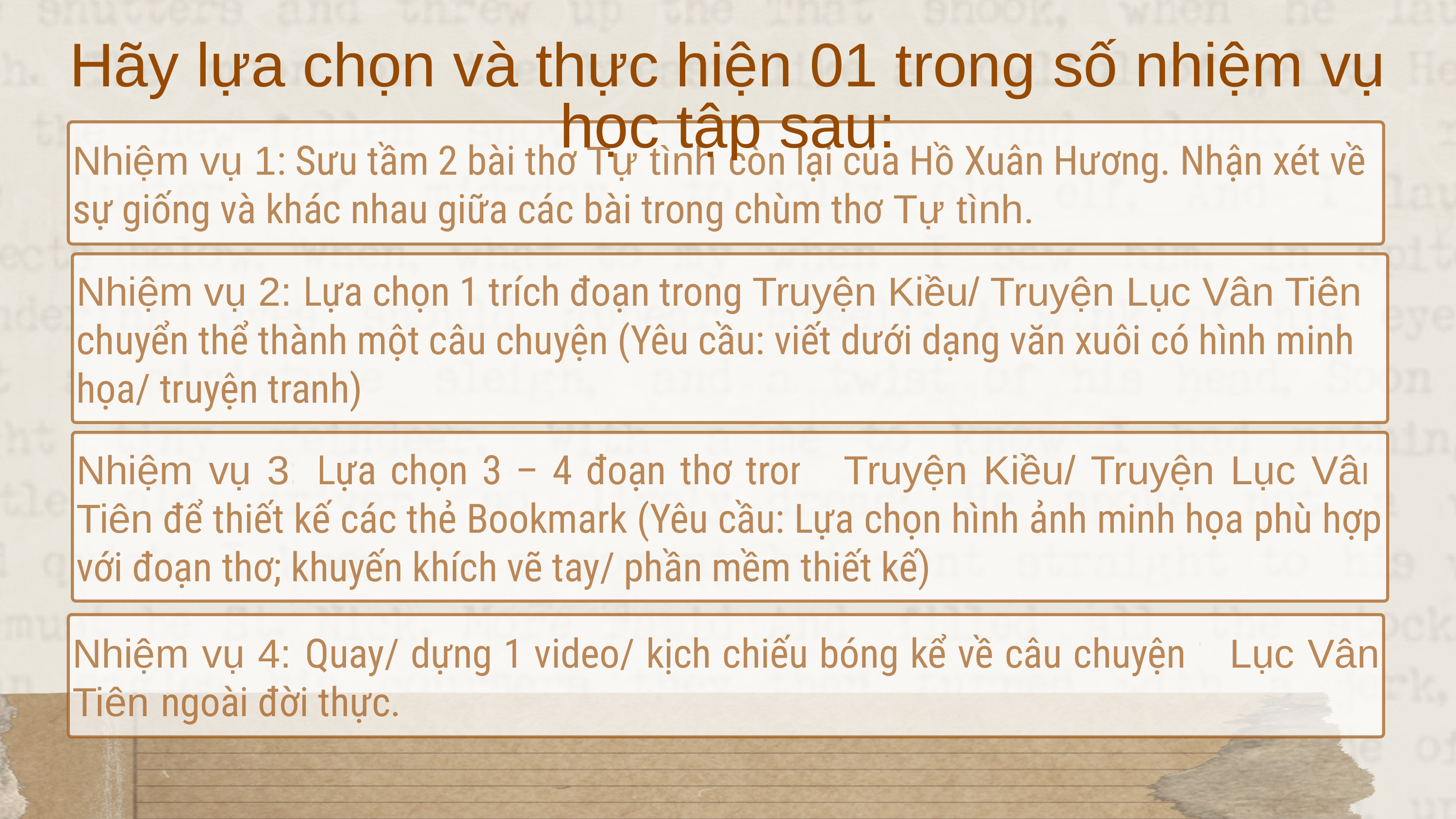

Hãy lựa chọn và thực hiện 01 trong số nhiệm vụ học tập sau:

Nhiệm vụ 1: Sưu tầm 2 bài thơ Tự tình còn lại của Hồ Xuân Hương. Nhận xét về sự giống và khác nhau giữa các bài trong chùm thơ Tự tình.

Nhiệm vụ 2: Lựa chọn 1 trích đoạn trong Truyện Kiều/ Truyện Lục Vân Tiên chuyển thể thành một câu chuyện (Yêu cầu: viết dưới dạng văn xuôi có hình minh họa/ truyện tranh)

Nhiệm vụ 3: Lựa chọn 3 – 4 đoạn thơ trong Truyện Kiều/ Truyện Lục Vân Tiên để thiết kế các thẻ Bookmark (Yêu cầu: Lựa chọn hình ảnh minh họa phù hợp với đoạn thơ; khuyến khích vẽ tay/ phần mềm thiết kế)

Nhiệm vụ 4: Quay/ dựng 1 video/ kịch chiếu bóng kể về câu chuyện 1 Lục Vân Tiên ngoài đời thực.